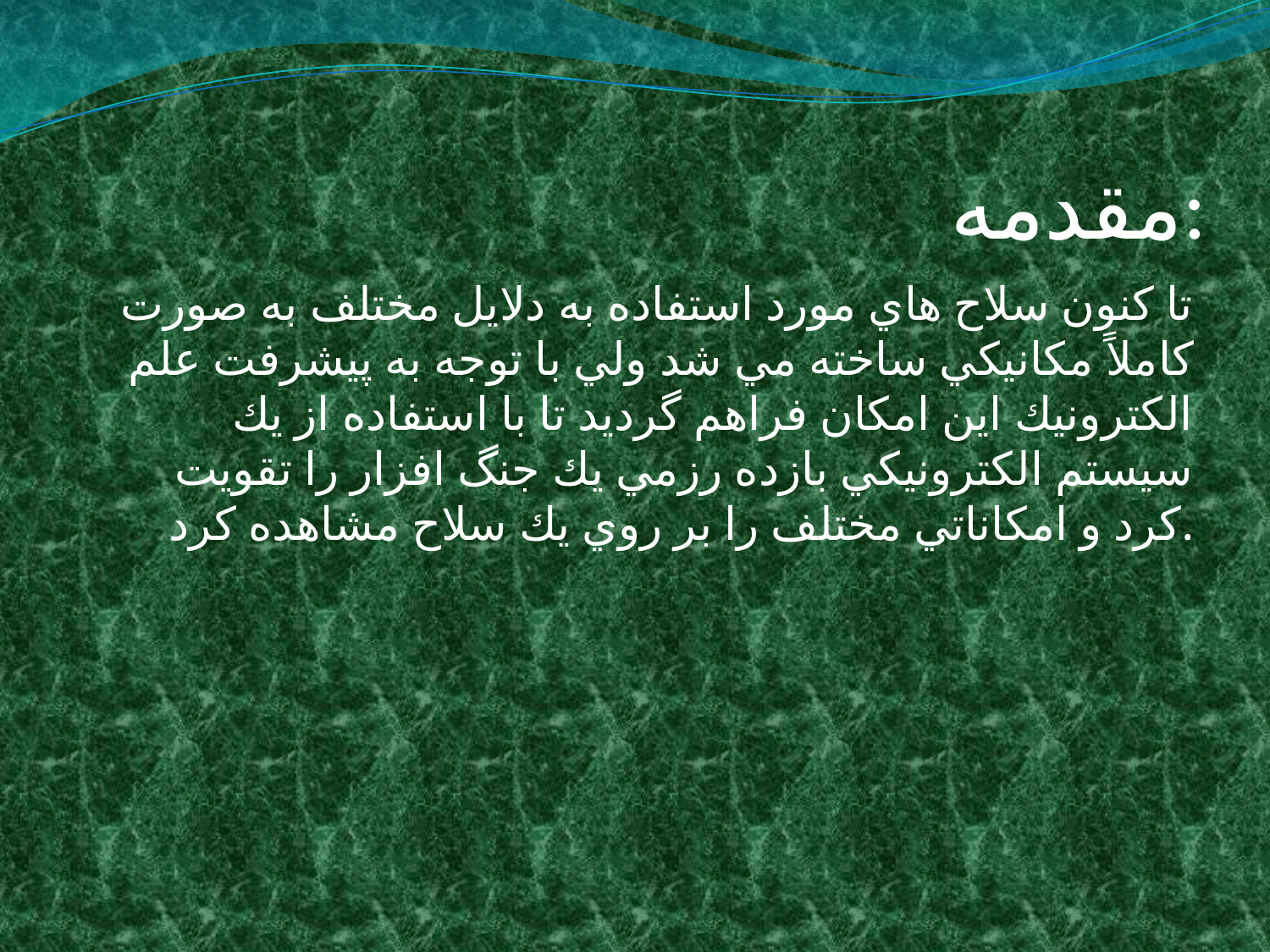

# مقدمه:
تا كنون سلاح هاي مورد استفاده به دلايل مختلف به صورت كاملاً مكانيكي ساخته مي شد ولي با توجه به پيشرفت علم الكترونيك اين امكان فراهم گرديد تا با استفاده از يك سيستم الكترونيكي بازده رزمي يك جنگ افزار را تقويت كرد و امكاناتي مختلف را بر روي يك سلاح مشاهده كرد.